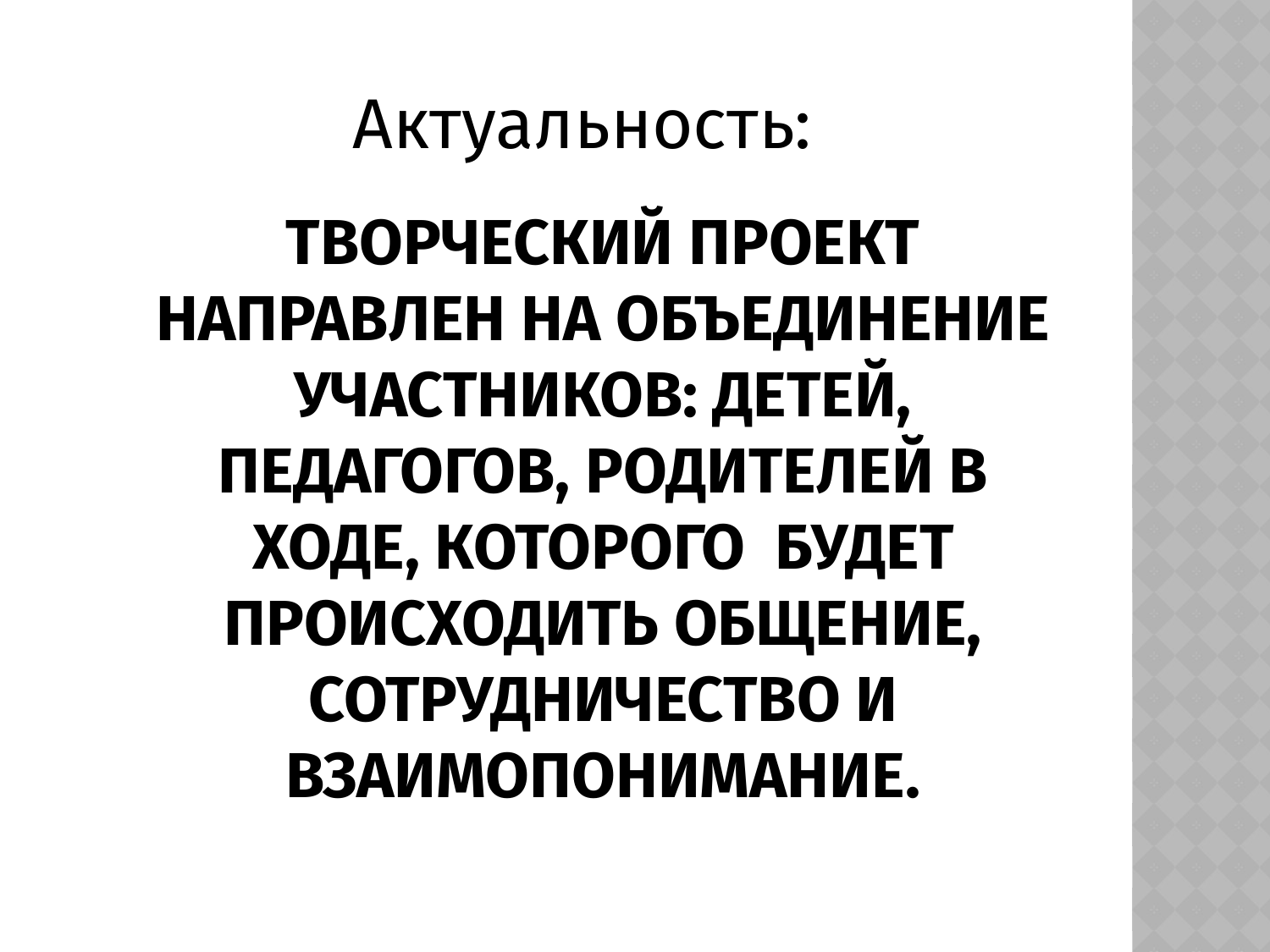

Актуальность:
# творческий проект направлен на объединение участников: детей, педагогов, родителей в ходе, которого  будет происходить общение, сотрудничество и взаимопонимание.